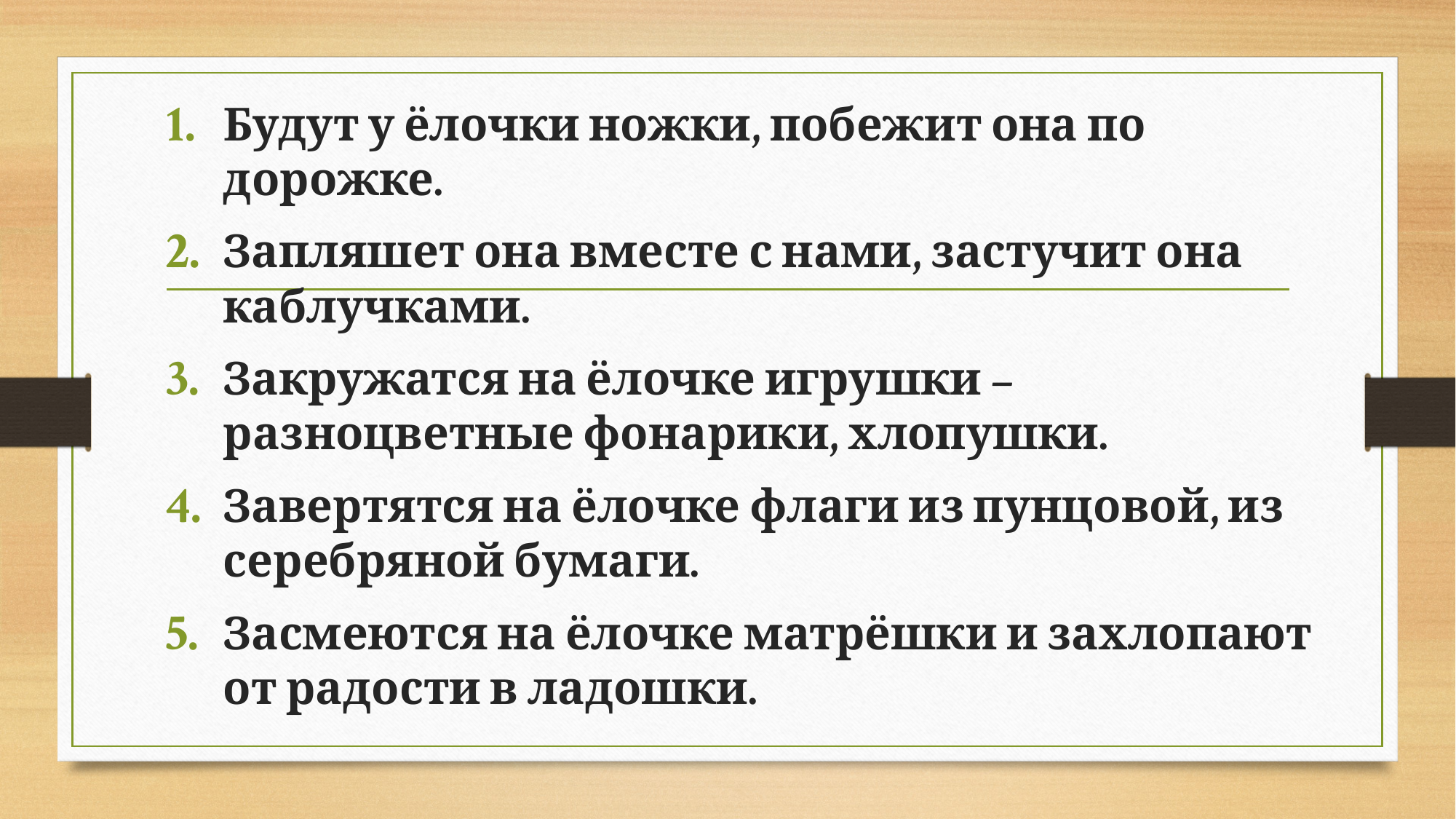

Будут у ёлочки ножки, побежит она по дорожке.
Запляшет она вместе с нами, застучит она каблучками.
Закружатся на ёлочке игрушки – разноцветные фонарики, хлопушки.
Завертятся на ёлочке флаги из пунцовой, из серебряной бумаги.
Засмеются на ёлочке матрёшки и захлопают от радости в ладошки.